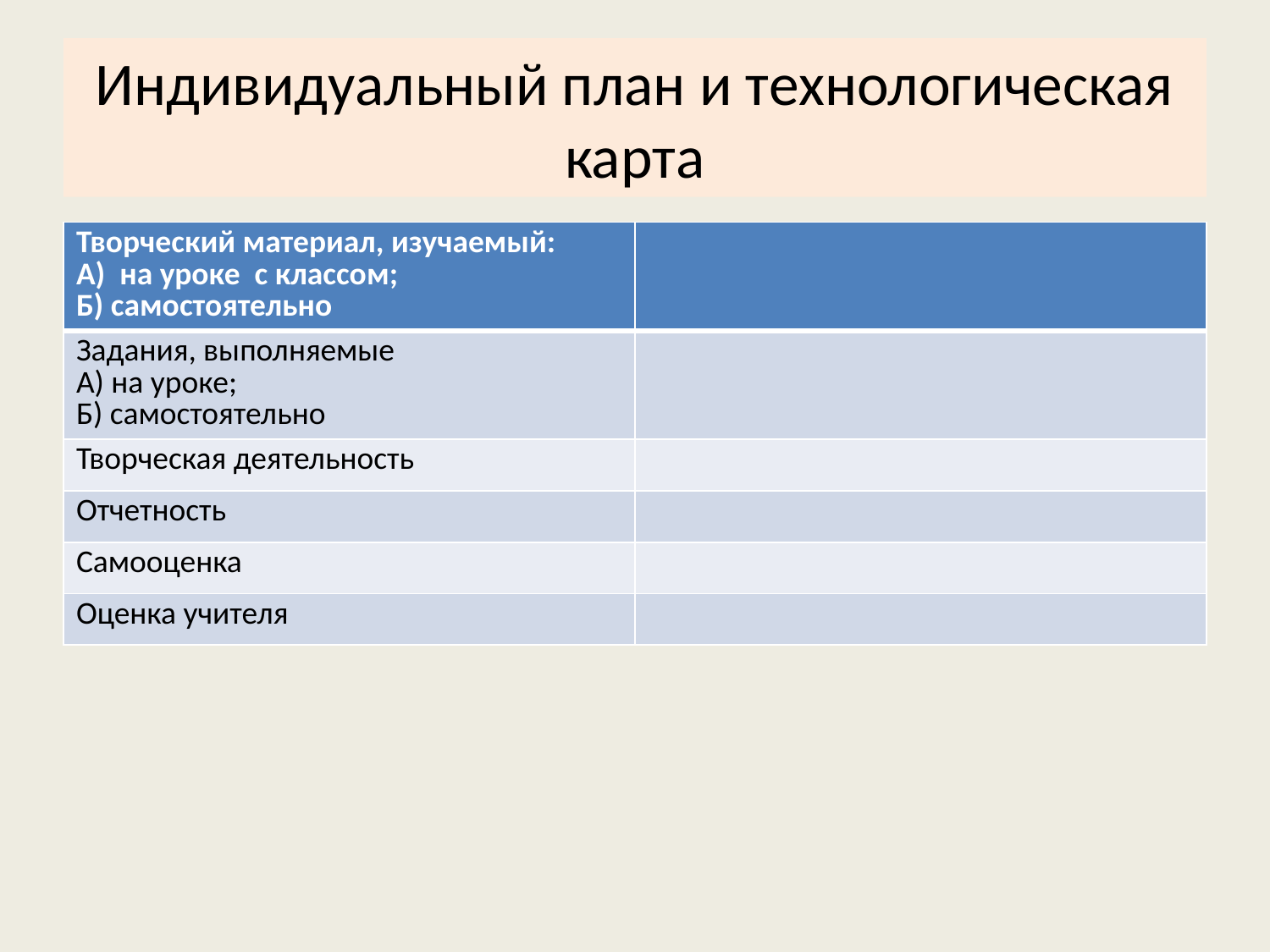

# Индивидуальный план и технологическая карта
| Творческий материал, изучаемый: А) на уроке с классом; Б) самостоятельно |  |
| --- | --- |
| Задания, выполняемые А) на уроке; Б) самостоятельно |  |
| Творческая деятельность |  |
| Отчетность |  |
| Самооценка |  |
| Оценка учителя |  |